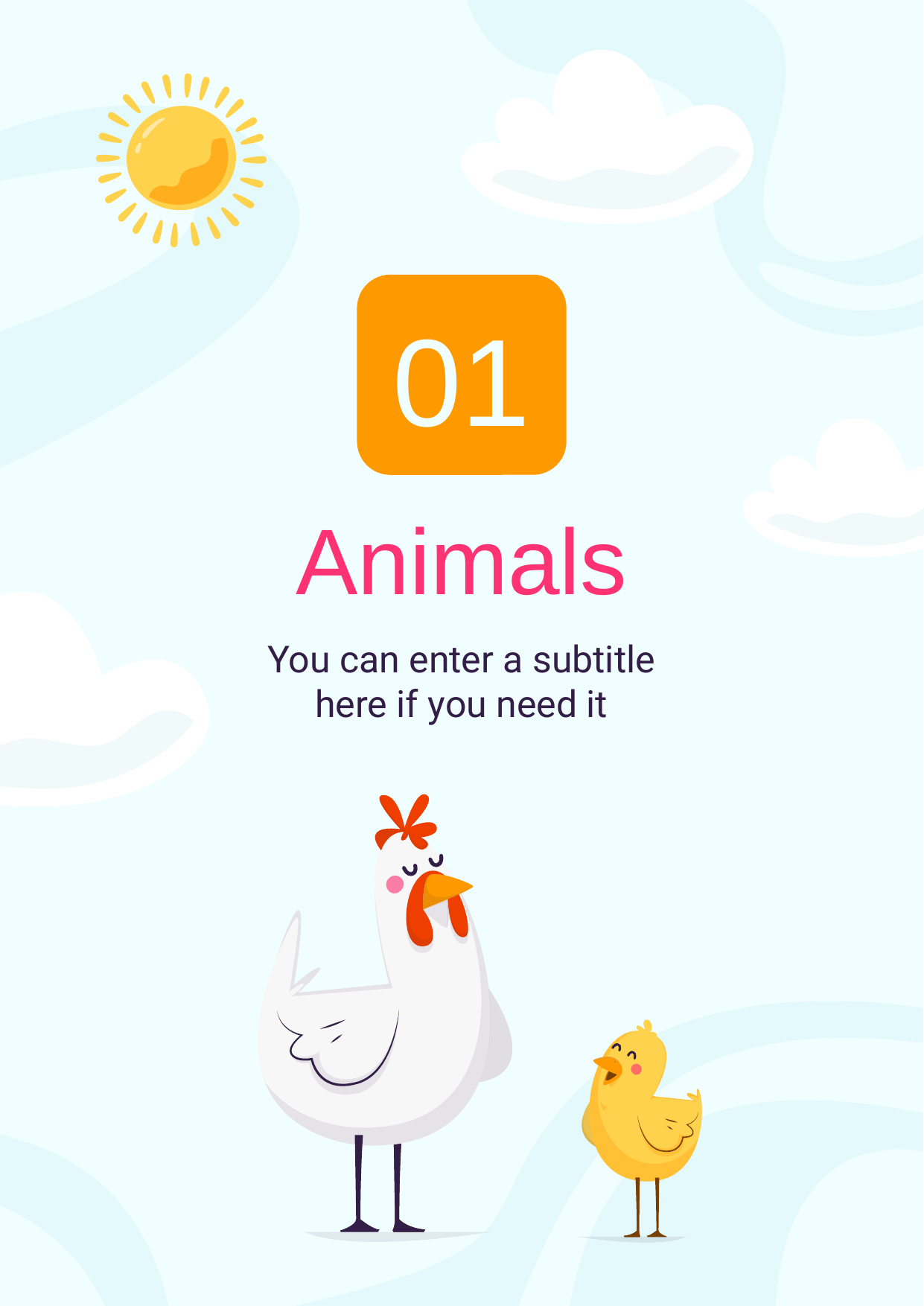

01

# Animals
You can enter a subtitle here if you need it